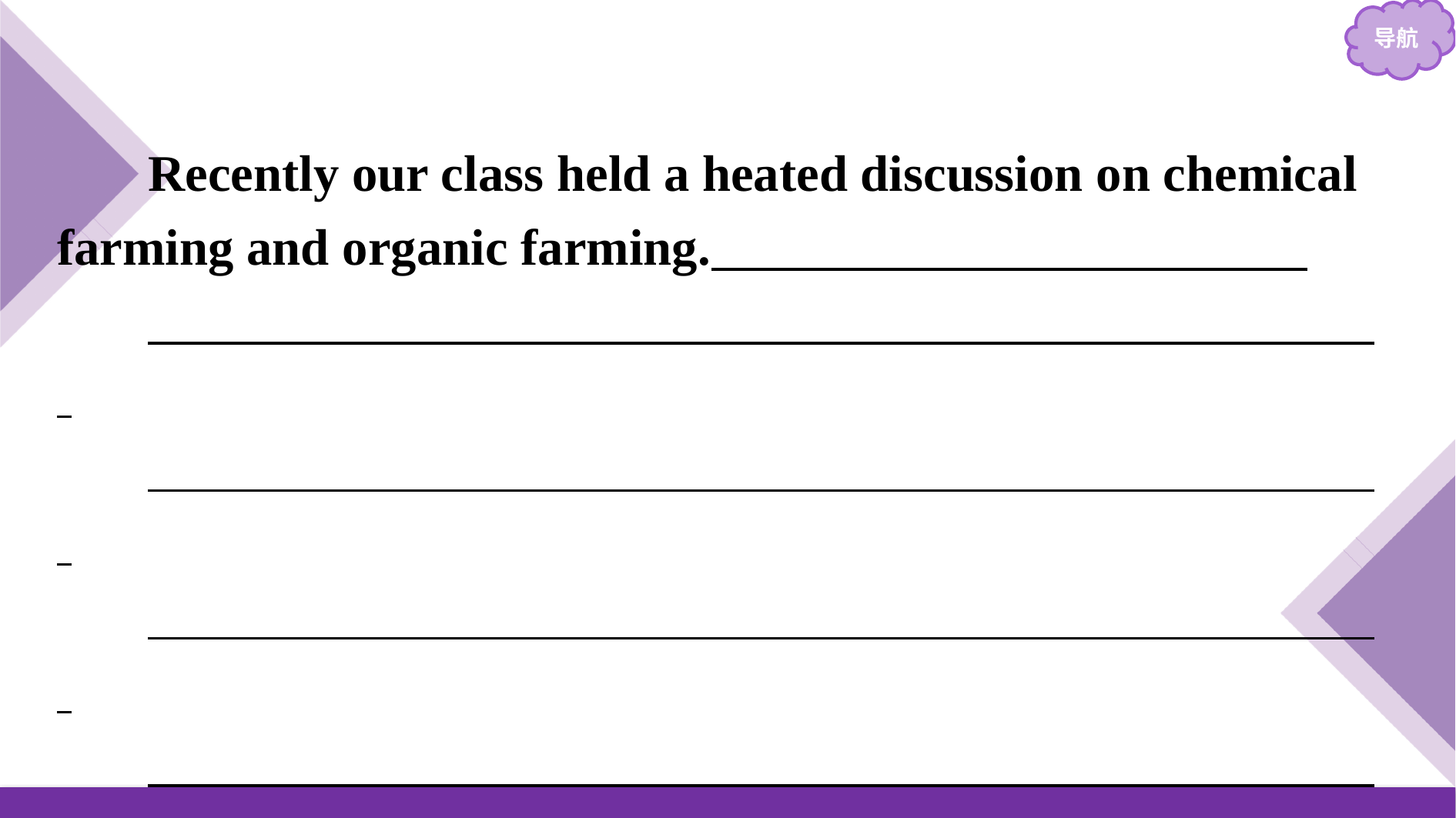

Recently our class held a heated discussion on chemical farming and organic farming.